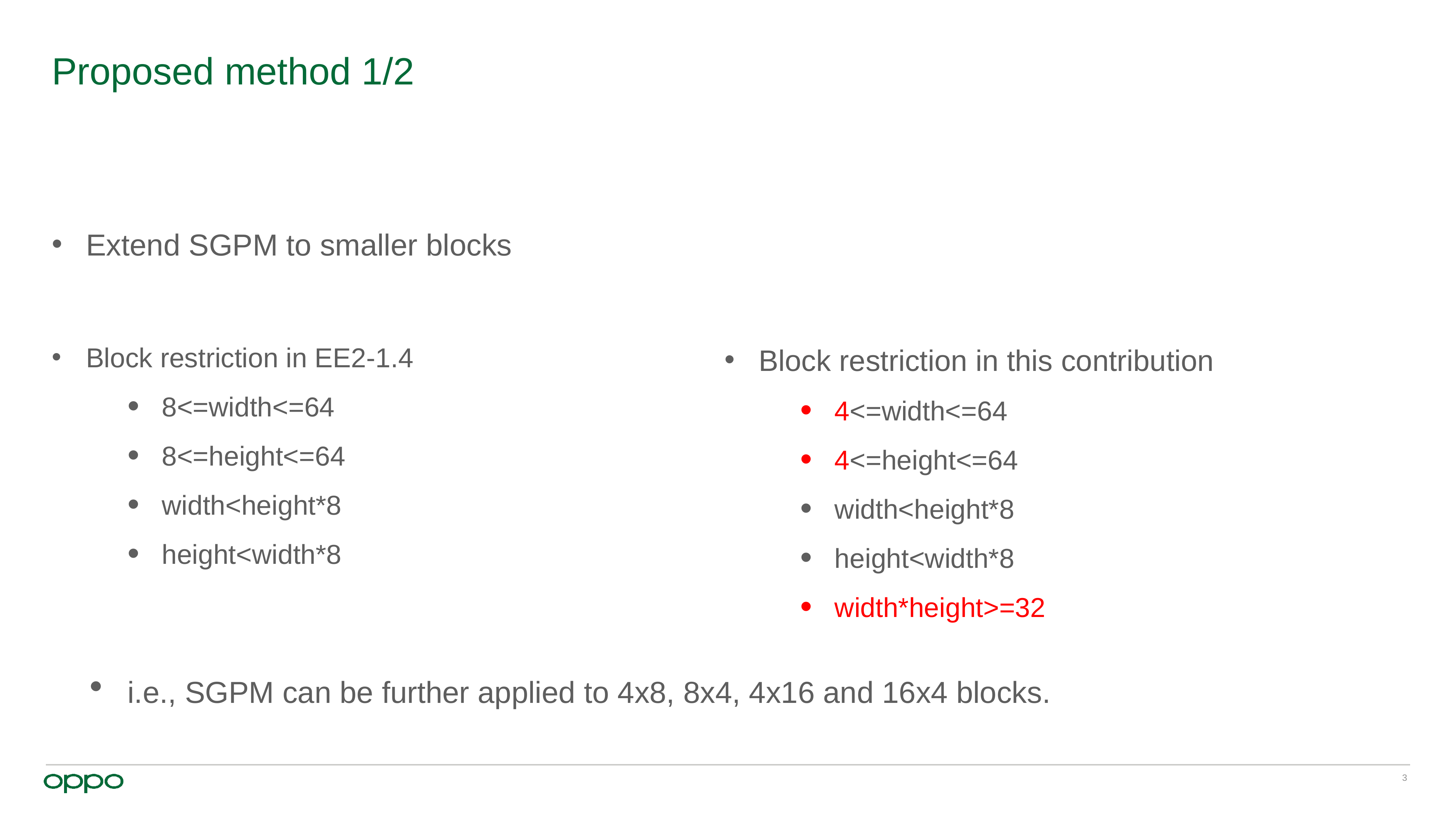

# Proposed method 1/2
Extend SGPM to smaller blocks

i.e., SGPM can be further applied to 4x8, 8x4, 4x16 and 16x4 blocks.

Block restriction in EE2-1.4
8<=width<=64
8<=height<=64
width<height*8
height<width*8

Block restriction in this contribution
4<=width<=64
4<=height<=64
width<height*8
height<width*8
width*height>=32